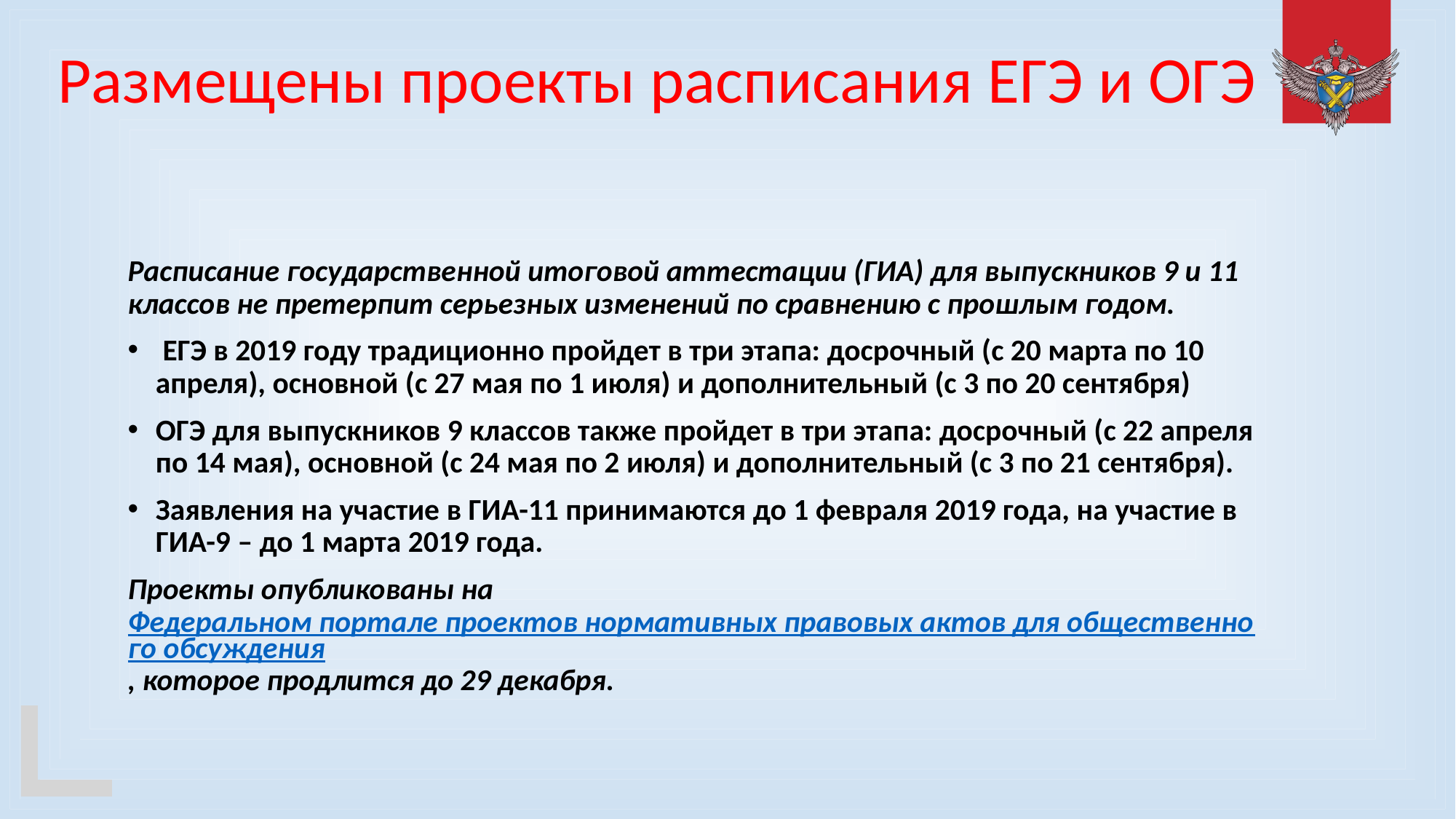

# Размещены проекты расписания ЕГЭ и ОГЭ
Расписание государственной итоговой аттестации (ГИА) для выпускников 9 и 11 классов не претерпит серьезных изменений по сравнению с прошлым годом.
 ЕГЭ в 2019 году традиционно пройдет в три этапа: досрочный (с 20 марта по 10 апреля), основной (с 27 мая по 1 июля) и дополнительный (с 3 по 20 сентября)
ОГЭ для выпускников 9 классов также пройдет в три этапа: досрочный (с 22 апреля по 14 мая), основной (с 24 мая по 2 июля) и дополнительный (с 3 по 21 сентября).
Заявления на участие в ГИА-11 принимаются до 1 февраля 2019 года, на участие в ГИА-9 – до 1 марта 2019 года.
Проекты опубликованы на Федеральном портале проектов нормативных правовых актов для общественного обсуждения, которое продлится до 29 декабря.